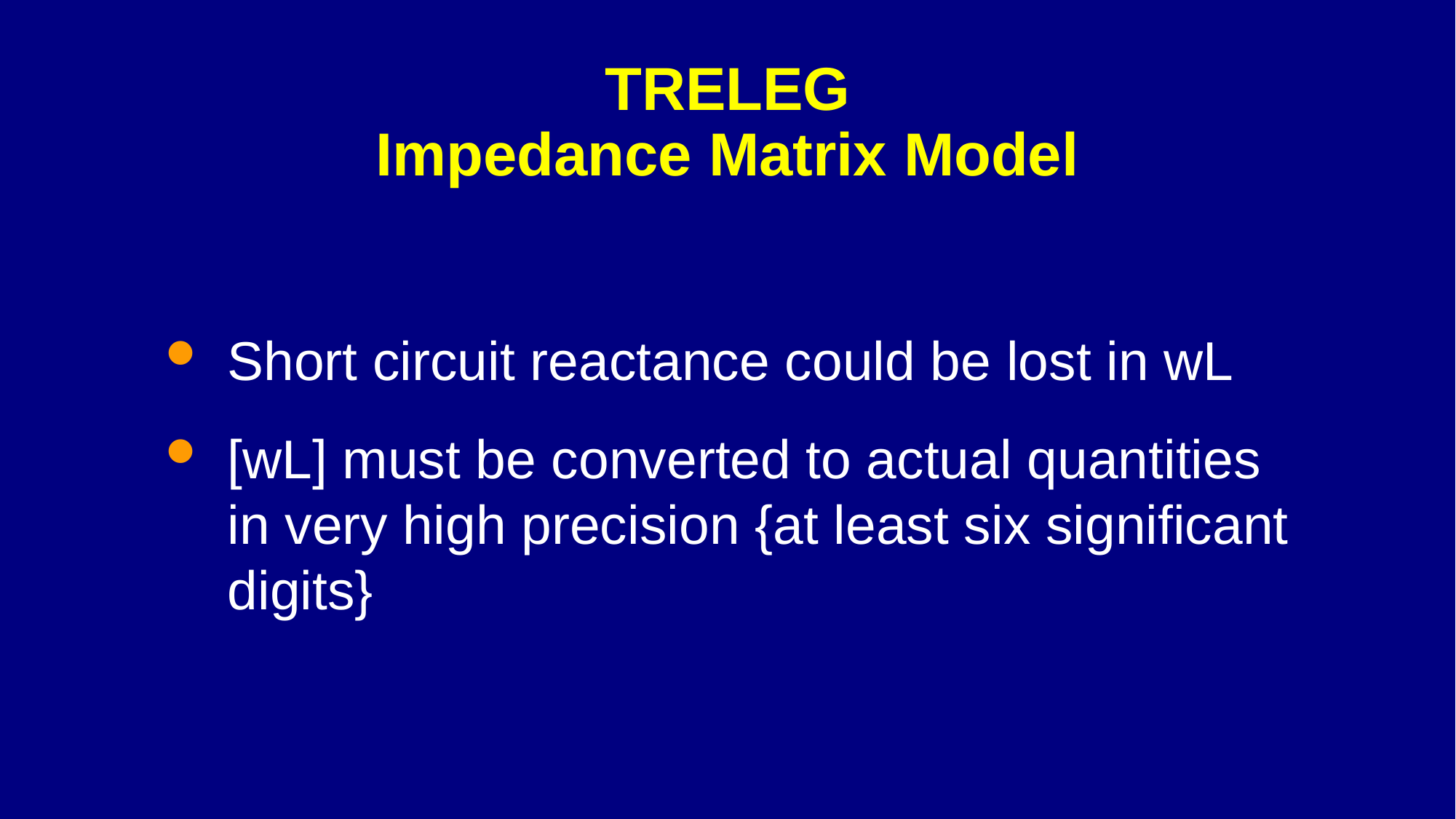

# TRELEG Impedance Matrix Model
Short circuit reactance could be lost in wL
[wL] must be converted to actual quantities in very high precision {at least six significant digits}